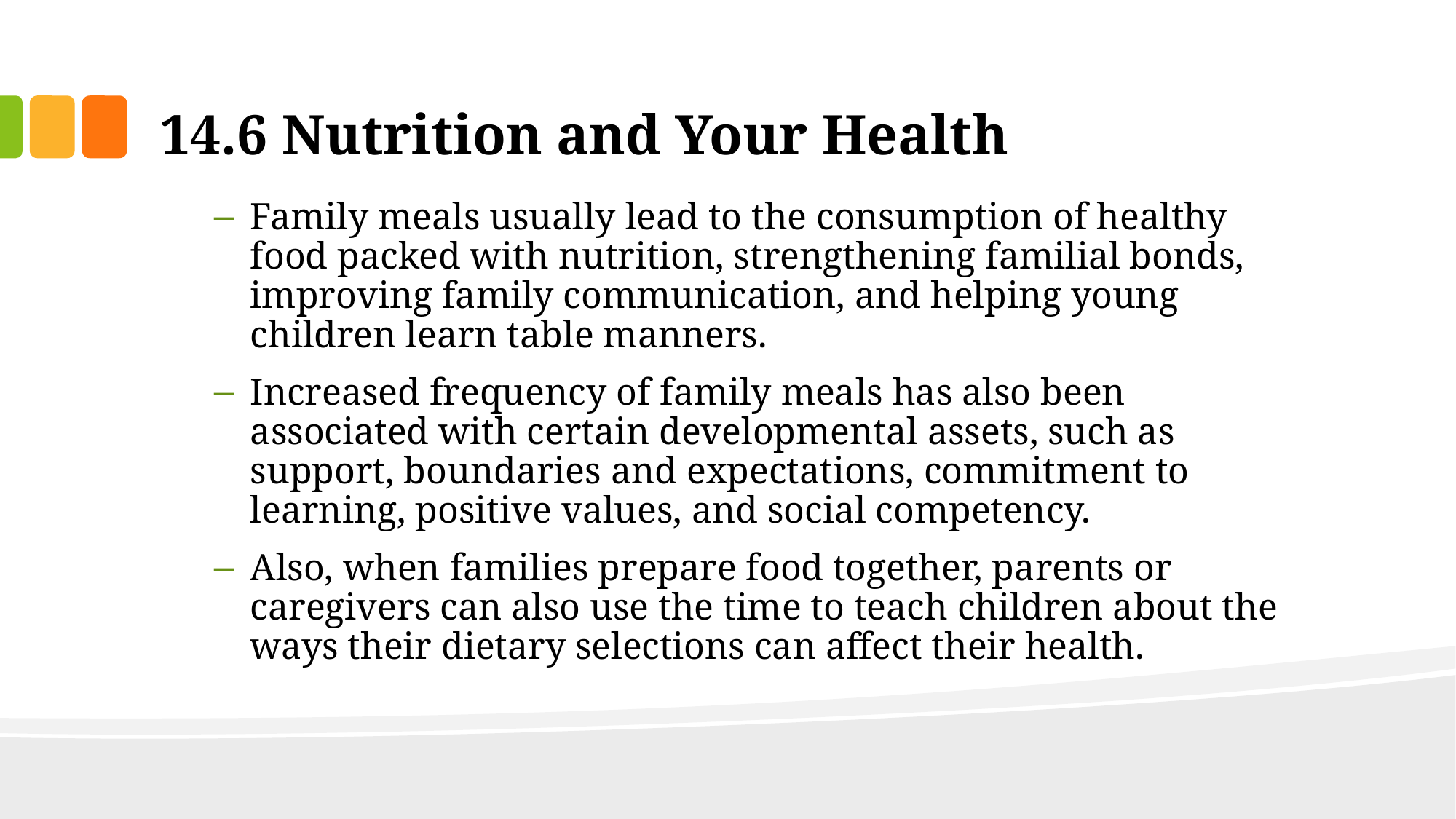

# 14.6 Nutrition and Your Health
Family meals usually lead to the consumption of healthy food packed with nutrition, strengthening familial bonds, improving family communication, and helping young children learn table manners.
Increased frequency of family meals has also been associated with certain developmental assets, such as support, boundaries and expectations, commitment to learning, positive values, and social competency.
Also, when families prepare food together, parents or caregivers can also use the time to teach children about the ways their dietary selections can affect their health.